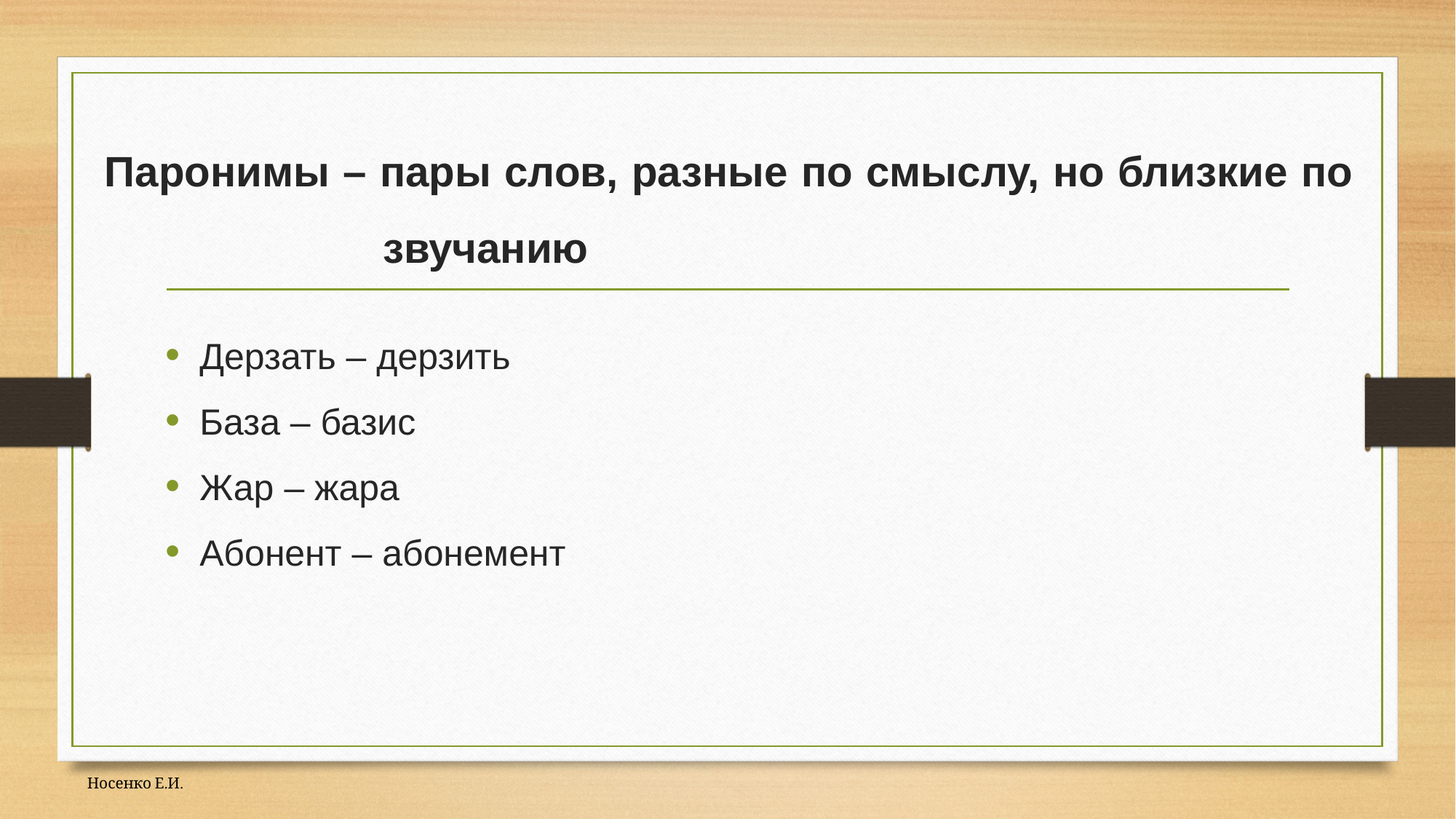

# Паронимы – пары слов, разные по смыслу, но близкие по звучанию
Дерзать – дерзить
База – базис
Жар – жара
Абонент – абонемент

Носенко Е.И.